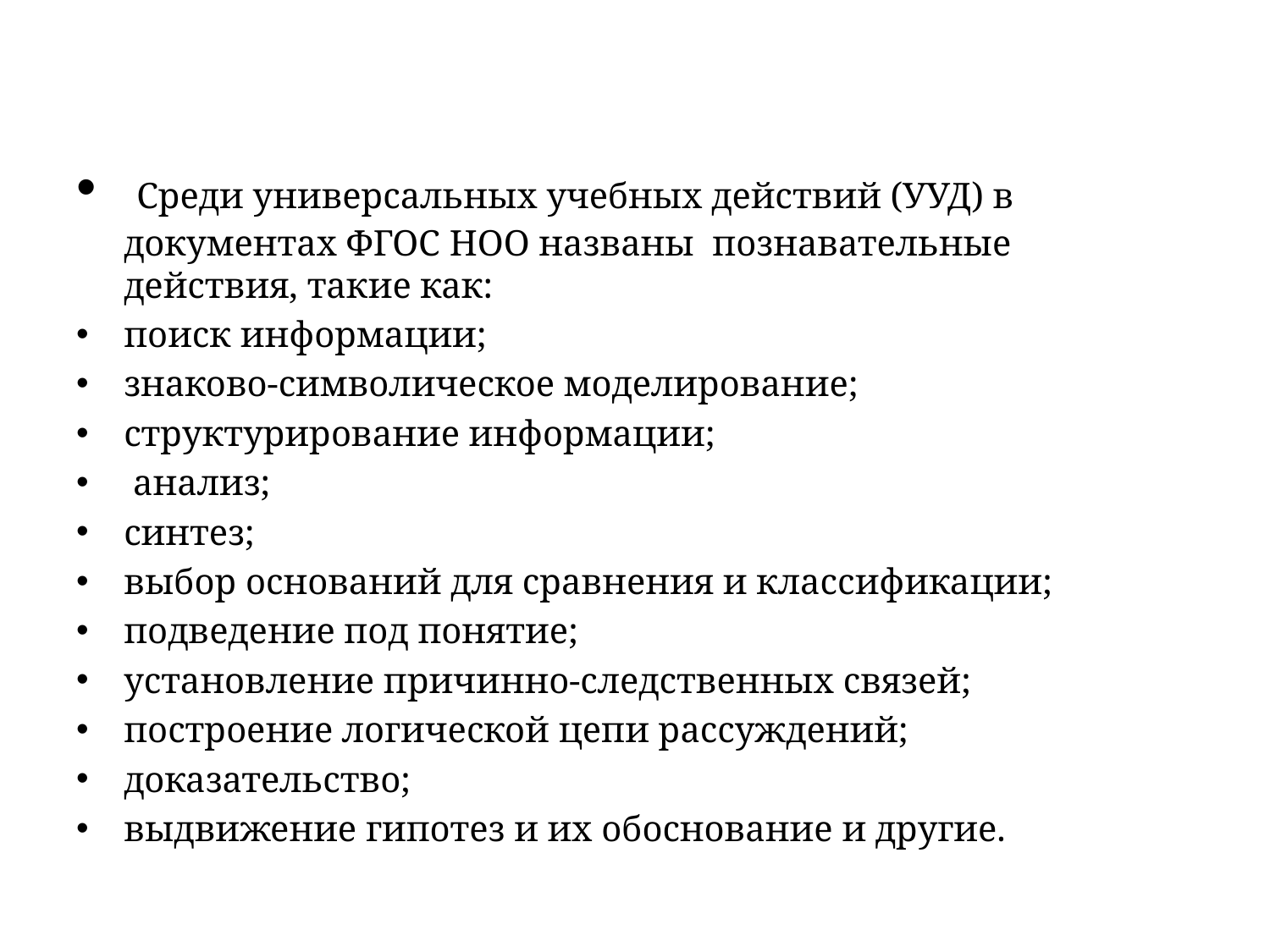

#
 Среди универсальных учебных действий (УУД) в документах ФГОС НОО названы  познавательные действия, такие как:
поиск информации;
знаково-символическое моделирование;
структурирование информации;
 анализ;
синтез;
выбор оснований для сравнения и классификации;
подведение под понятие;
установление причинно-следственных связей;
построение логической цепи рассуждений;
доказательство;
выдвижение гипотез и их обоснование и другие.